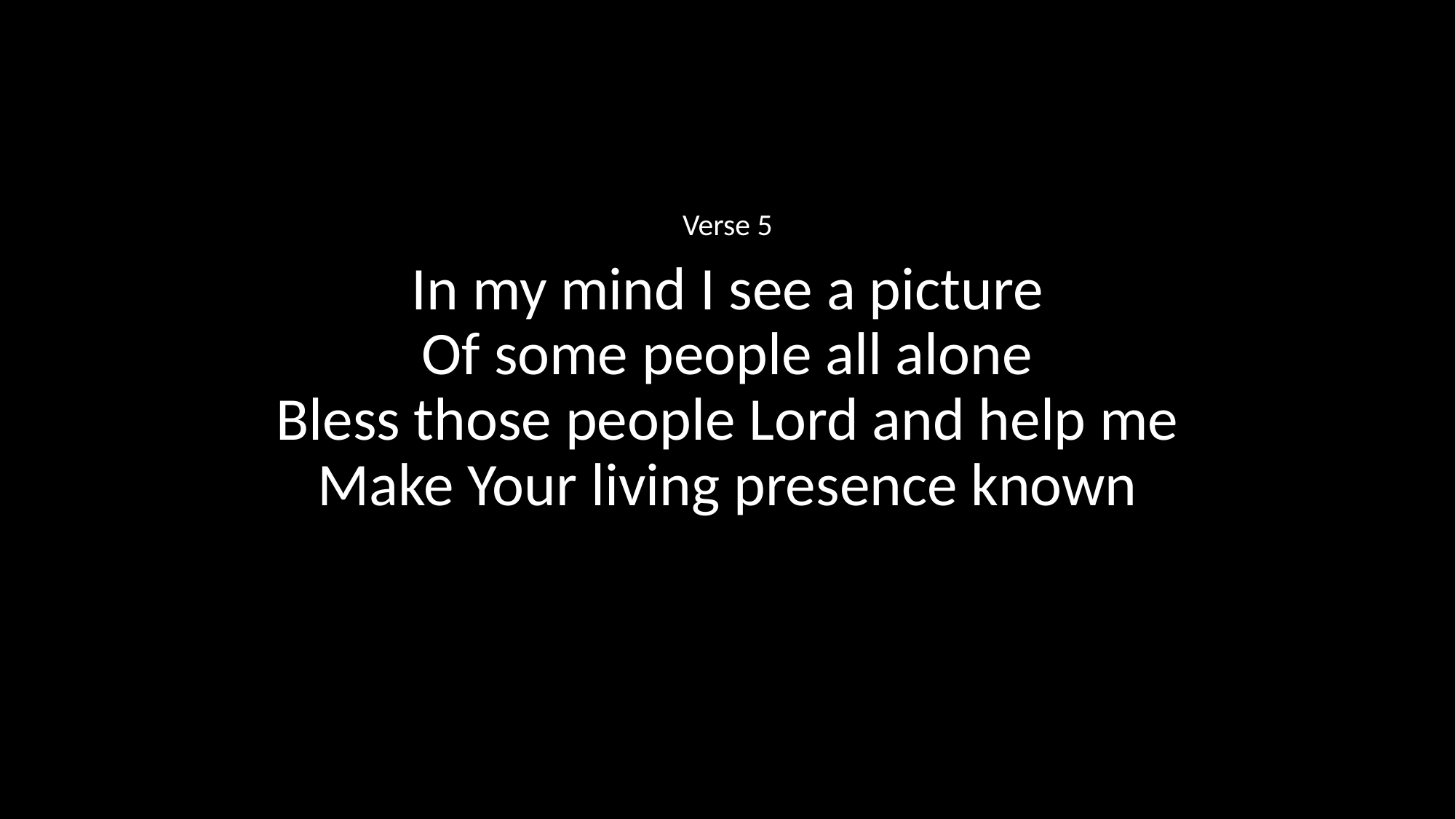

Verse 5
In my mind I see a picture
Of some people all alone
Bless those people Lord and help me
Make Your living presence known